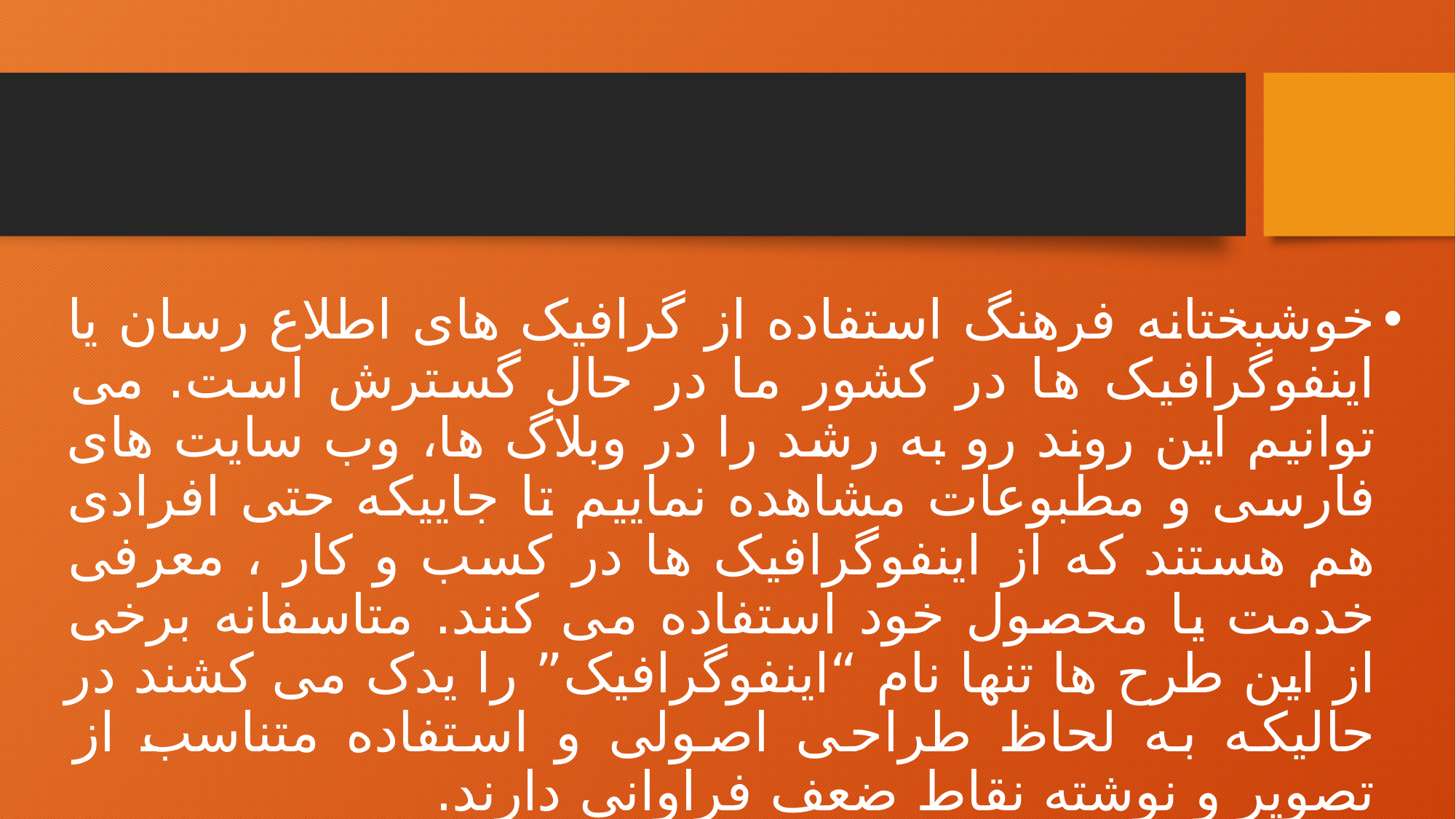

خوشبختانه فرهنگ استفاده از گرافیک های اطلاع رسان یا اینفوگرافیک ها در کشور ما در حال گسترش است. می توانیم این روند رو به رشد را در وبلاگ ها، وب سایت های فارسی و مطبوعات مشاهده نماییم تا جاییکه حتی افرادی هم هستند که از اینفوگرافیک ها در کسب و کار ، معرفی خدمت یا محصول خود استفاده می کنند. متاسفانه برخی از این طرح ها تنها نام “اینفوگرافیک” را یدک می کشند در حالیکه به لحاظ طراحی اصولی و استفاده متناسب از تصویر و نوشته نقاط ضعف فراوانی دارند.